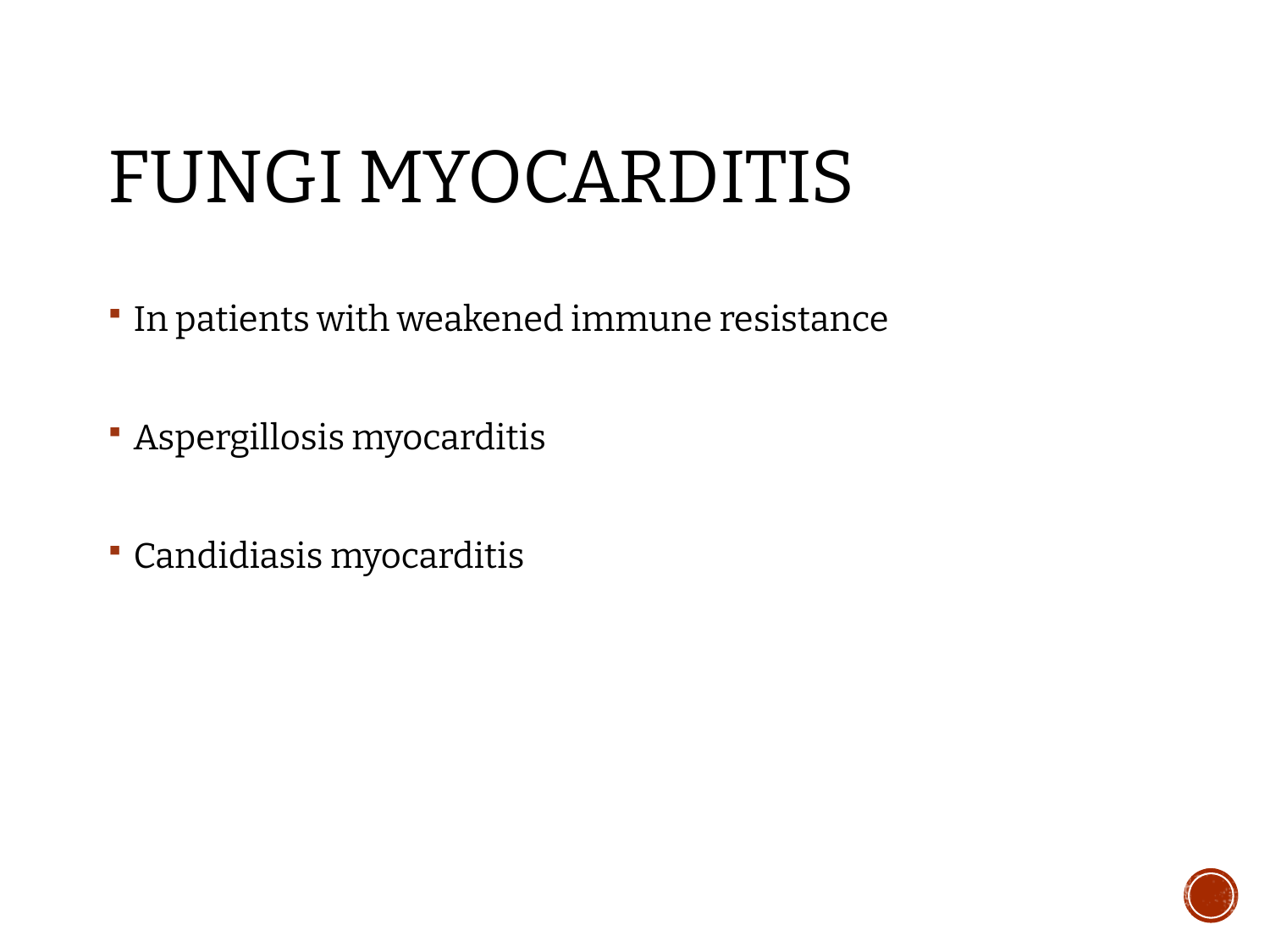

# Fungi myocarditis
In patients with weakened immune resistance

Aspergillosis myocarditis

Candidiasis myocarditis